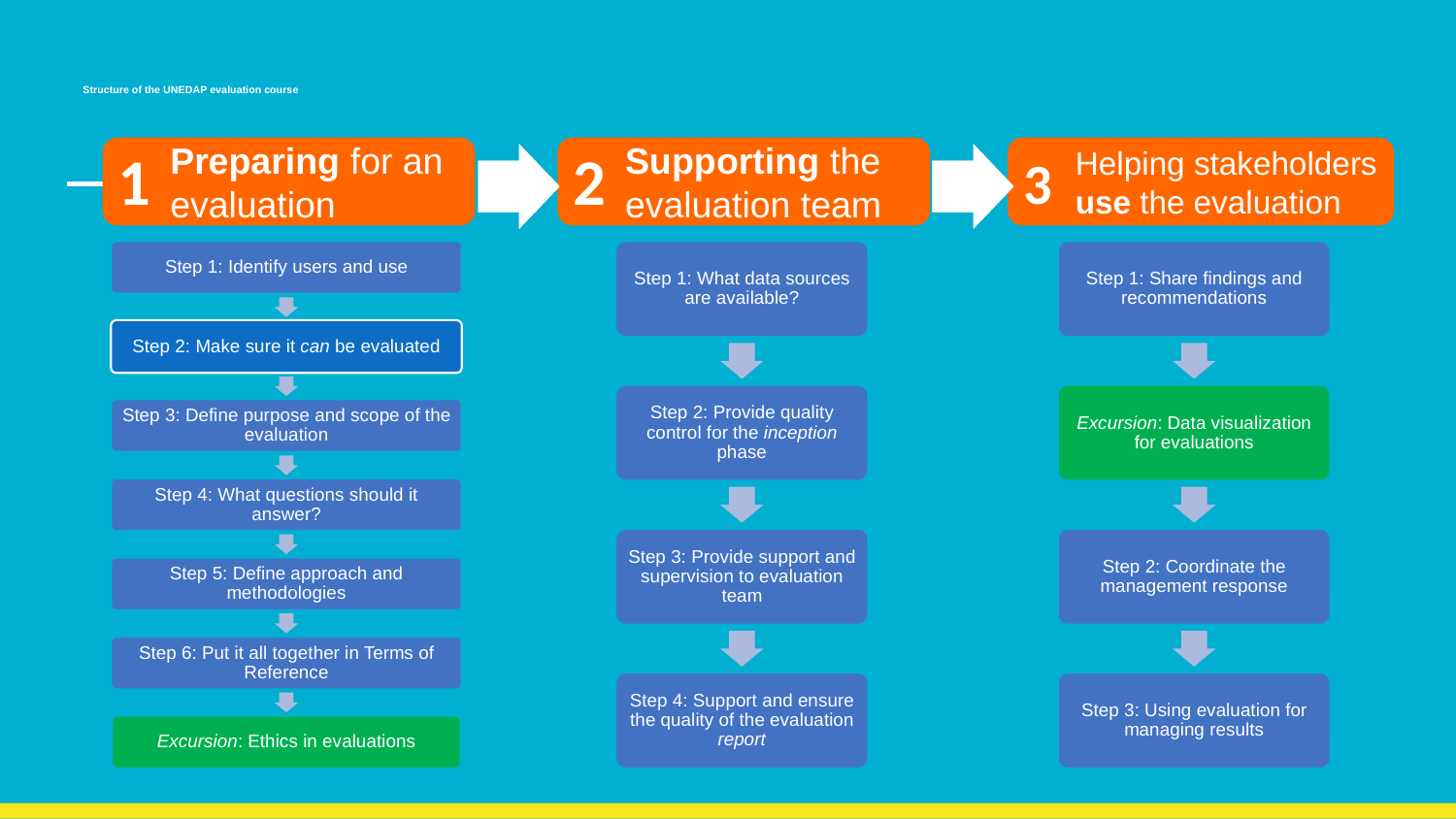

# Structure of the UNEDAP evaluation course
1
2
Helping stakeholders use the evaluation
Supporting the evaluation team
Preparing for an evaluation
3

Step 1: What data sources are available?

Step 2: Provide quality control for the inception phase

Step 3: Provide support and supervision to evaluation team

Step 4: Support and ensure the quality of the evaluation report

Step 1: Share findings and recommendations

Excursion: Data visualization for evaluations

Step 2: Coordinate the management response

Step 3: Using evaluation for managing results

Step 1: Identify users and use

Step 2: Make sure it can be evaluated

Step 3: Define purpose and scope of the evaluation

Step 4: What questions should it answer?

Step 5: Define approach and methodologies

Step 6: Put it all together in Terms of Reference

Excursion: Ethics in evaluations